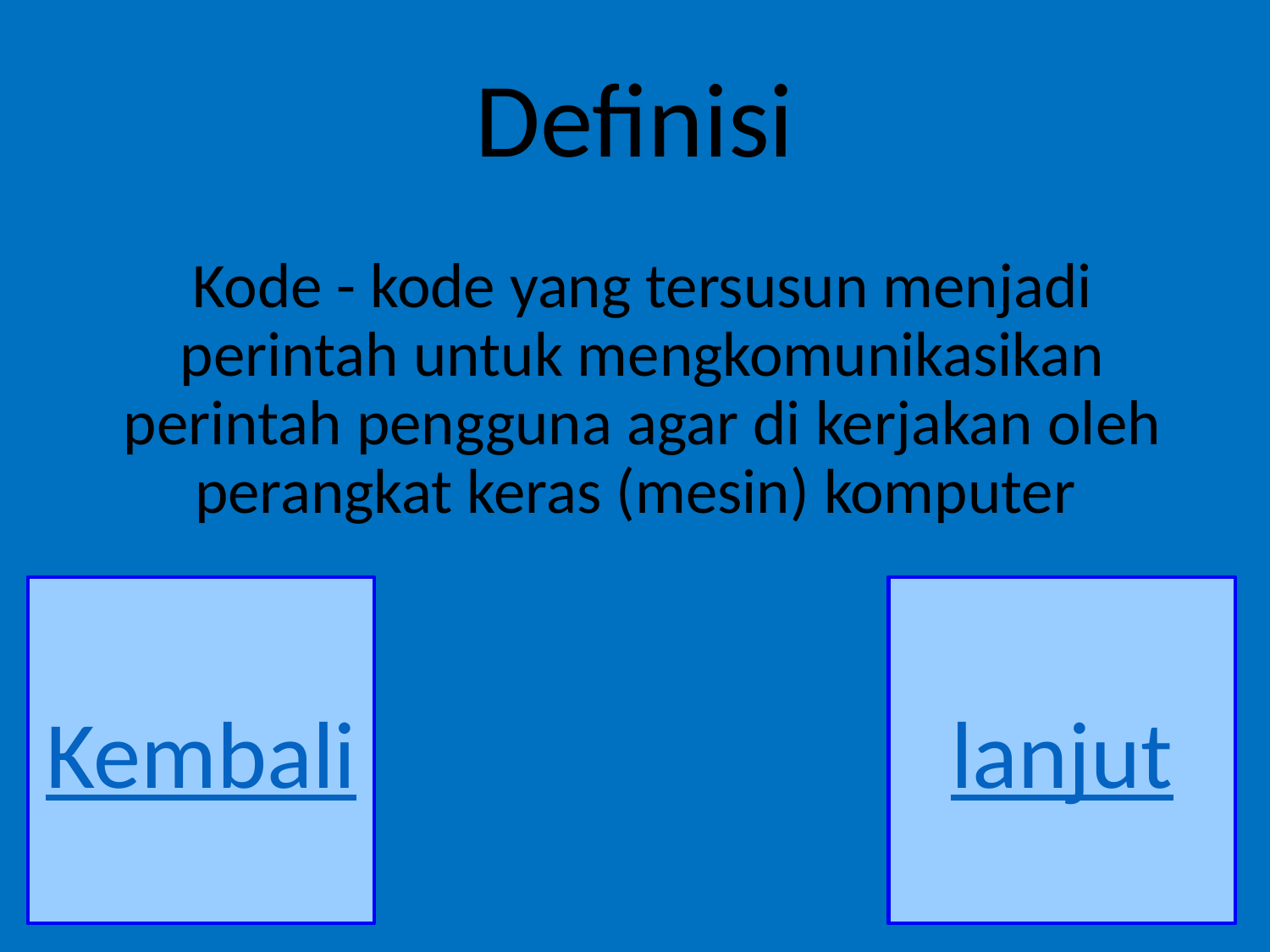

# Definisi
Kode - kode yang tersusun menjadi perintah untuk mengkomunikasikan perintah pengguna agar di kerjakan oleh perangkat keras (mesin) komputer
Kembali
lanjut